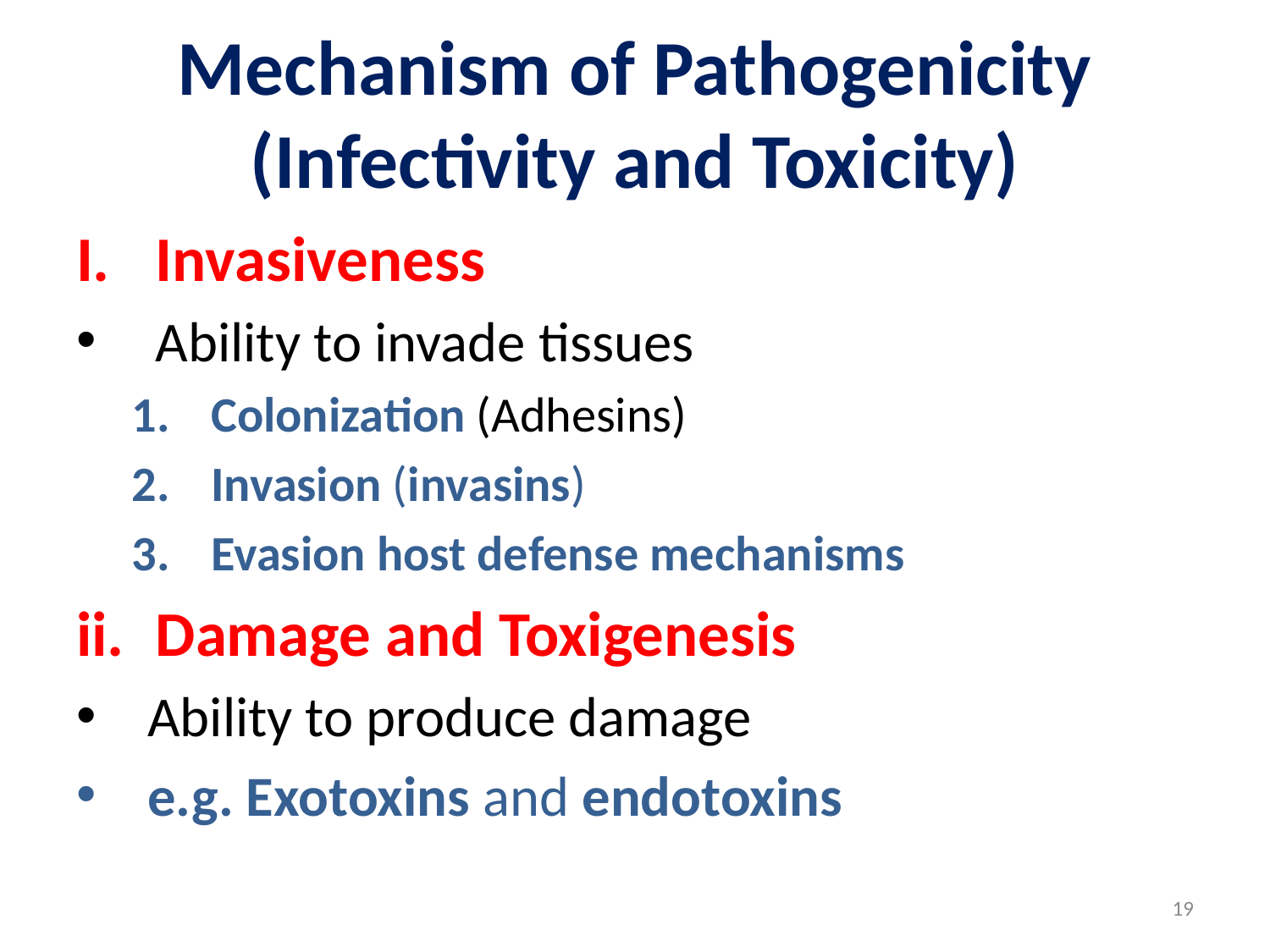

# Mechanism of Pathogenicity (Infectivity and Toxicity)
Invasiveness
Ability to invade tissues
Colonization (Adhesins)
Invasion (invasins)
Evasion host defense mechanisms
Damage and Toxigenesis
Ability to produce damage
e.g. Exotoxins and endotoxins

19